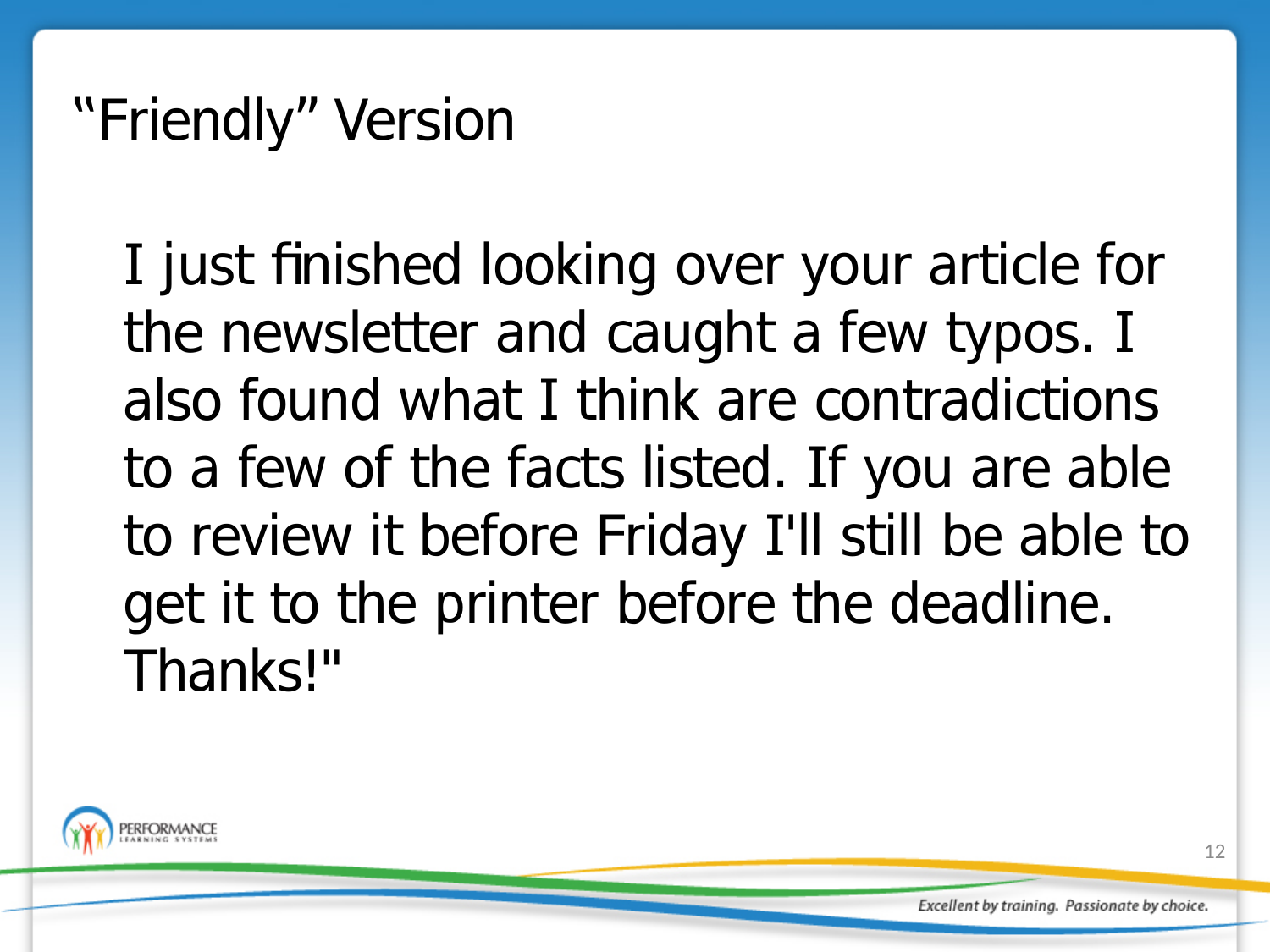

# “Friendly” Version
I just finished looking over your article for the newsletter and caught a few typos. I also found what I think are contradictions to a few of the facts listed. If you are able to review it before Friday I'll still be able to get it to the printer before the deadline. Thanks!"

12